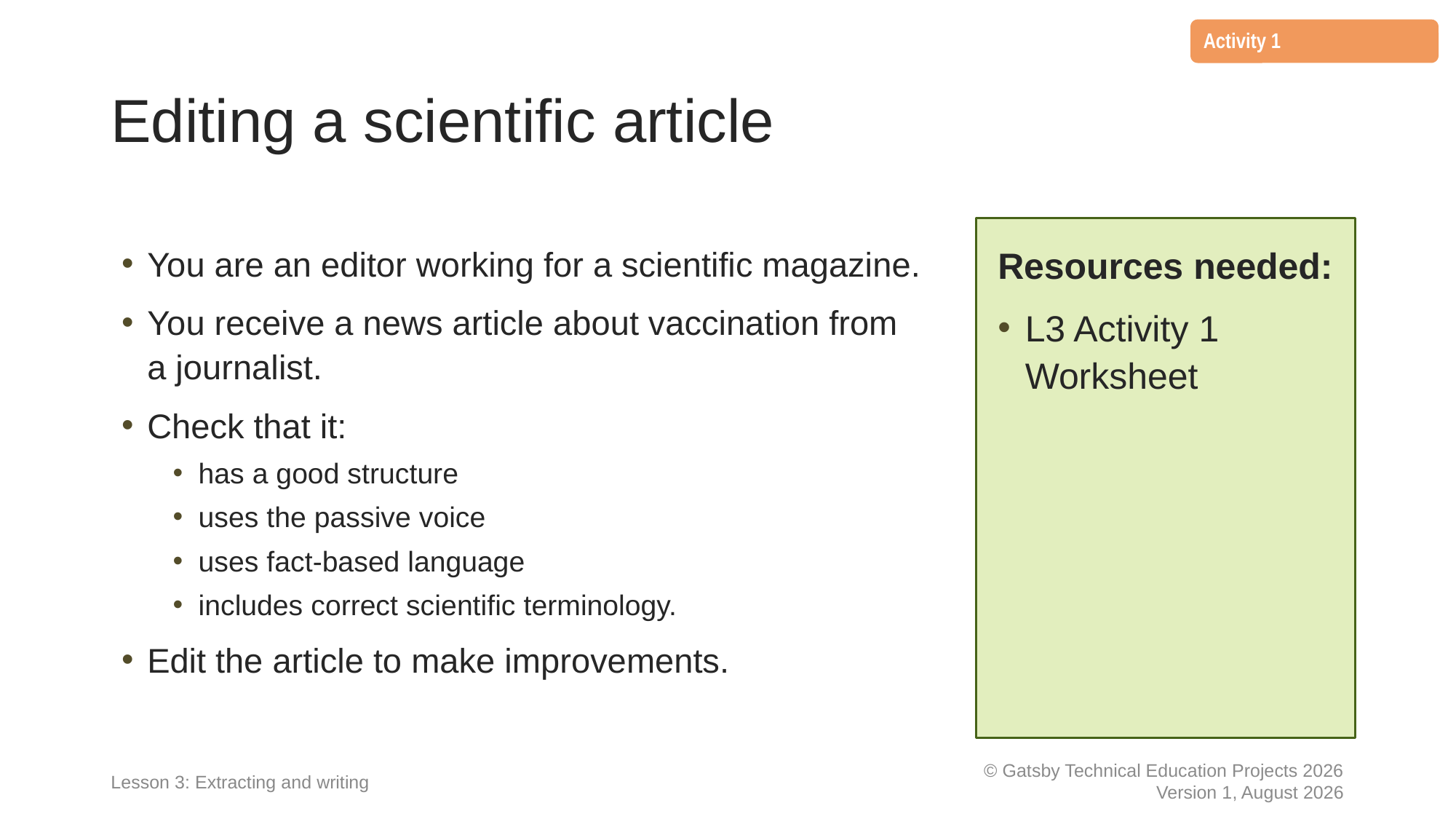

Activity 1
3
1
1
# Editing a scientific article
You are an editor working for a scientific magazine.
You receive a news article about vaccination from a journalist.
Check that it:
has a good structure
uses the passive voice
uses fact-based language
includes correct scientific terminology.
Edit the article to make improvements.

Resources needed:
L3 Activity 1 Worksheet
Lesson 3: Extracting and writing